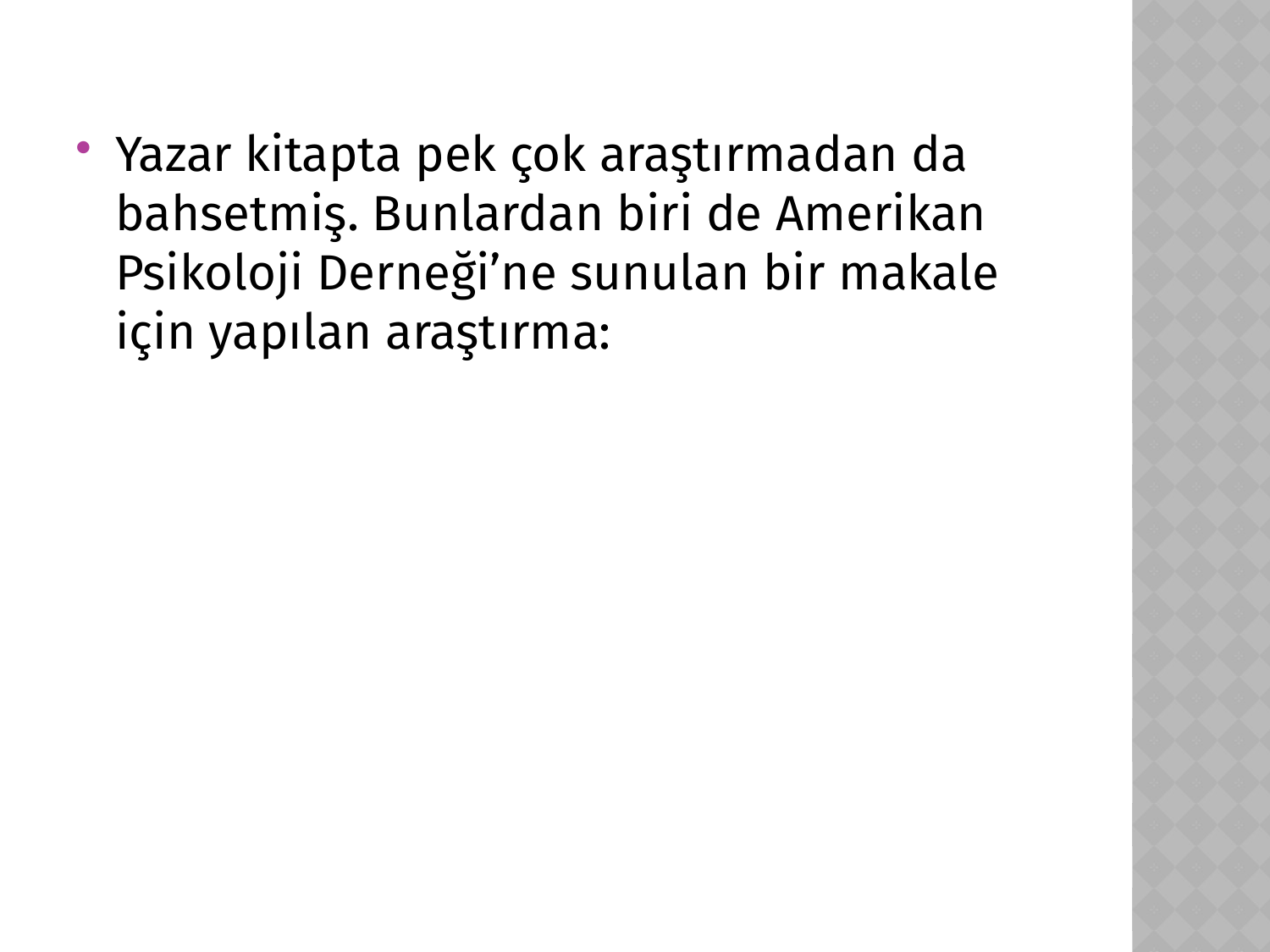

Yazar kitapta pek çok araştırmadan da bahsetmiş. Bunlardan biri de Amerikan Psikoloji Derneği’ne sunulan bir makale için yapılan araştırma: